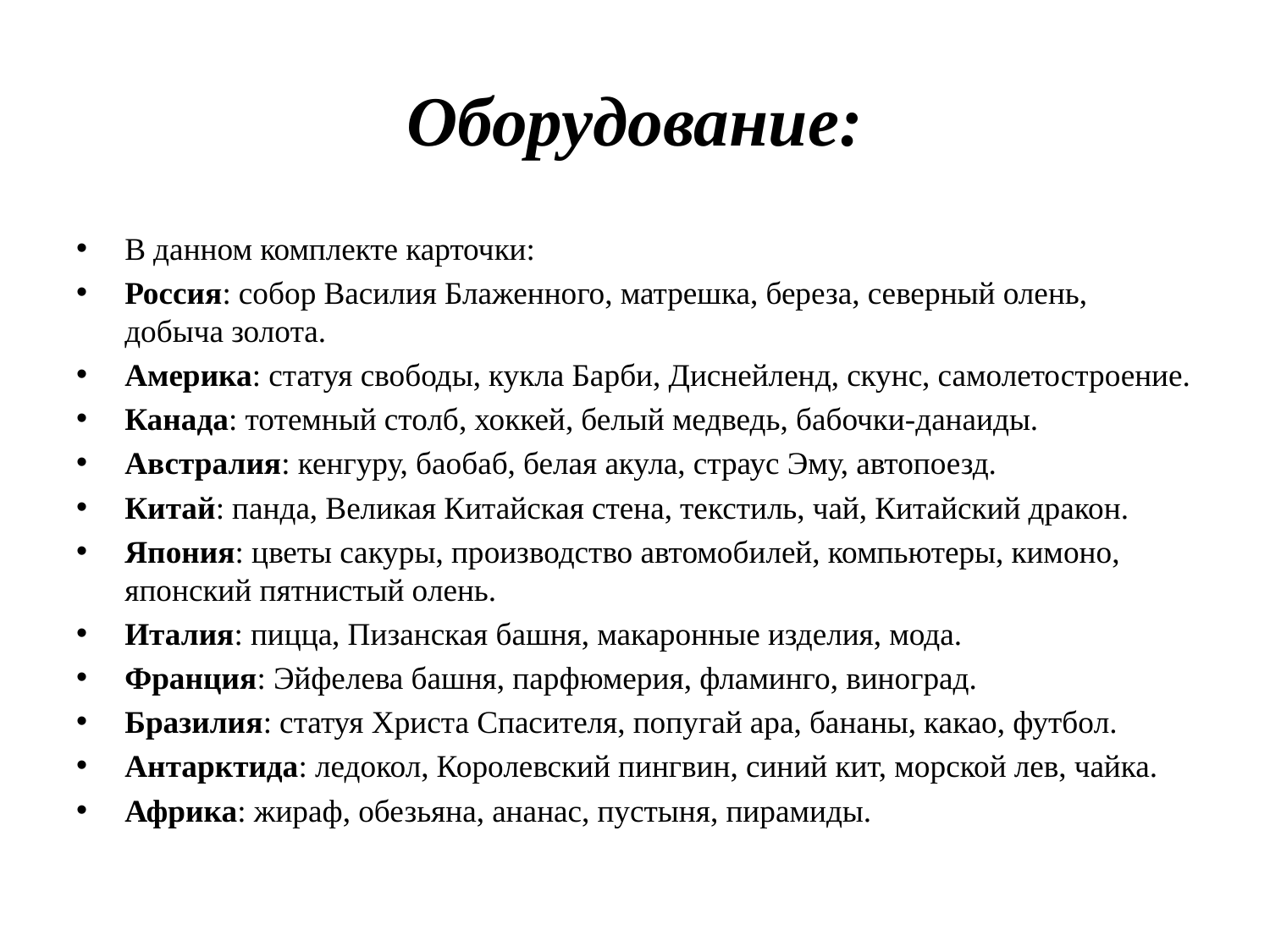

# Оборудование:
В данном комплекте карточки:
Россия: собор Василия Блаженного, матрешка, береза, северный олень, добыча золота.
Америка: статуя свободы, кукла Барби, Диснейленд, скунс, самолетостроение.
Канада: тотемный столб, хоккей, белый медведь, бабочки-данаиды.
Австралия: кенгуру, баобаб, белая акула, страус Эму, автопоезд.
Китай: панда, Великая Китайская стена, текстиль, чай, Китайский дракон.
Япония: цветы сакуры, производство автомобилей, компьютеры, кимоно, японский пятнистый олень.
Италия: пицца, Пизанская башня, макаронные изделия, мода.
Франция: Эйфелева башня, парфюмерия, фламинго, виноград.
Бразилия: статуя Христа Спасителя, попугай ара, бананы, какао, футбол.
Антарктида: ледокол, Королевский пингвин, синий кит, морской лев, чайка.
Африка: жираф, обезьяна, ананас, пустыня, пирамиды.